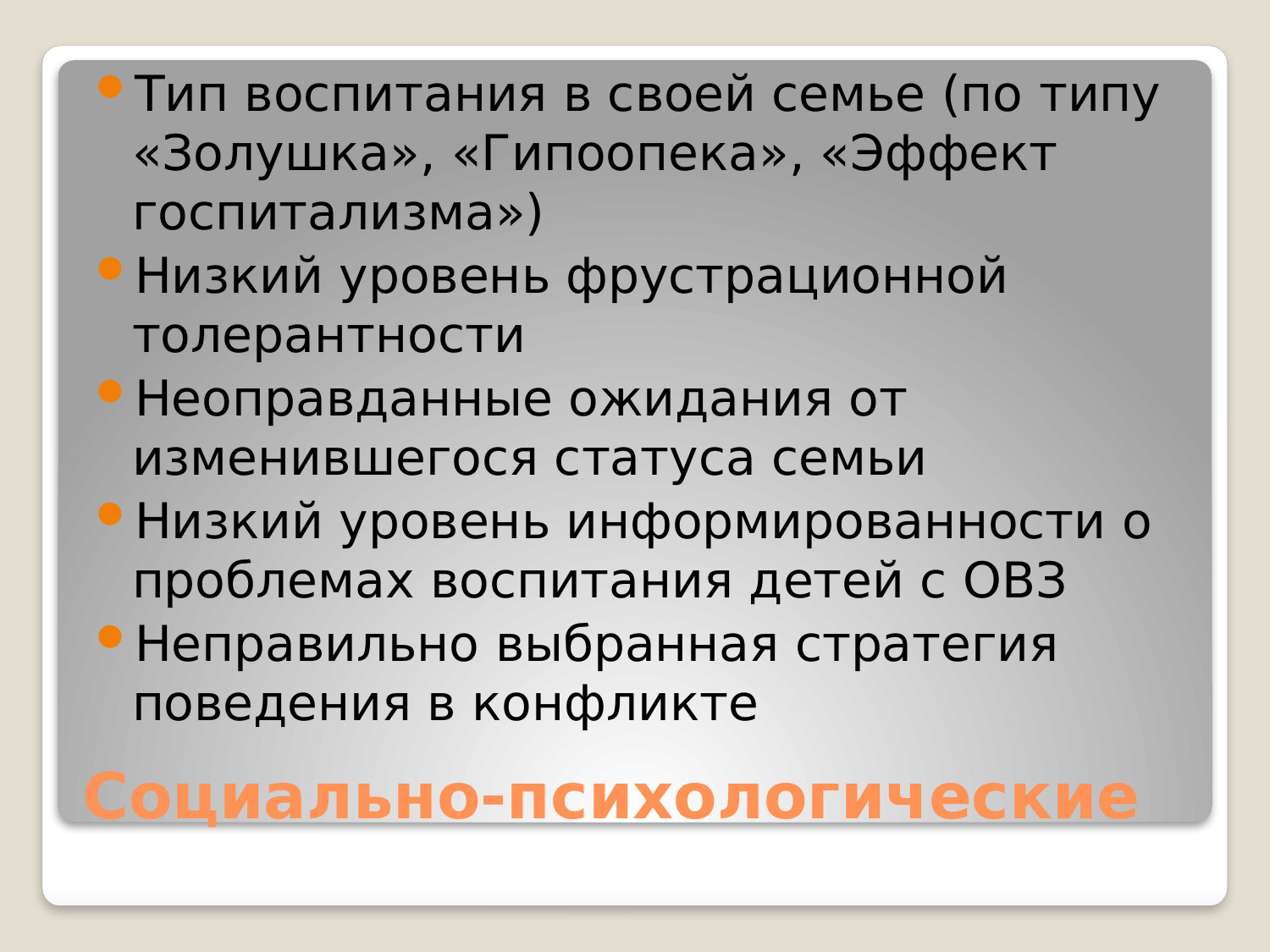

Тип воспитания в своей семье (по типу «Золушка», «Гипоопека», «Эффект госпитализма»)
Низкий уровень фрустрационной толерантности
Неоправданные ожидания от изменившегося статуса семьи
Низкий уровень информированности о проблемах воспитания детей с ОВЗ
Неправильно выбранная стратегия поведения в конфликте

# Социально-психологические